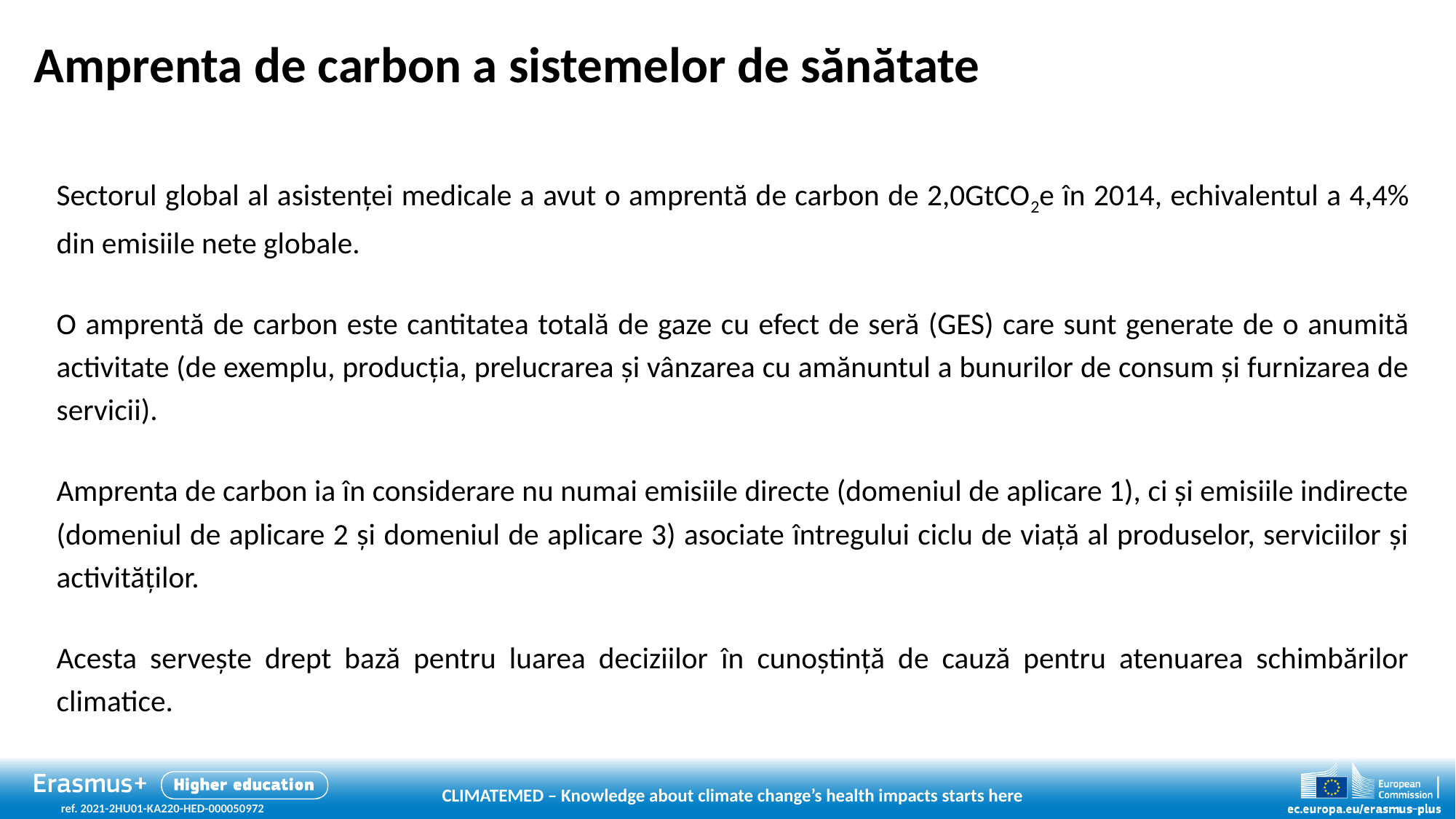

# Amprenta de carbon a sistemelor de sănătate
Sectorul global al asistenței medicale a avut o amprentă de carbon de 2,0GtCO2e în 2014, echivalentul a 4,4% din emisiile nete globale.
O amprentă de carbon este cantitatea totală de gaze cu efect de seră (GES) care sunt generate de o anumită activitate (de exemplu, producția, prelucrarea și vânzarea cu amănuntul a bunurilor de consum și furnizarea de servicii).
Amprenta de carbon ia în considerare nu numai emisiile directe (domeniul de aplicare 1), ci și emisiile indirecte (domeniul de aplicare 2 și domeniul de aplicare 3) asociate întregului ciclu de viață al produselor, serviciilor și activităților.
Acesta servește drept bază pentru luarea deciziilor în cunoștință de cauză pentru atenuarea schimbărilor climatice.